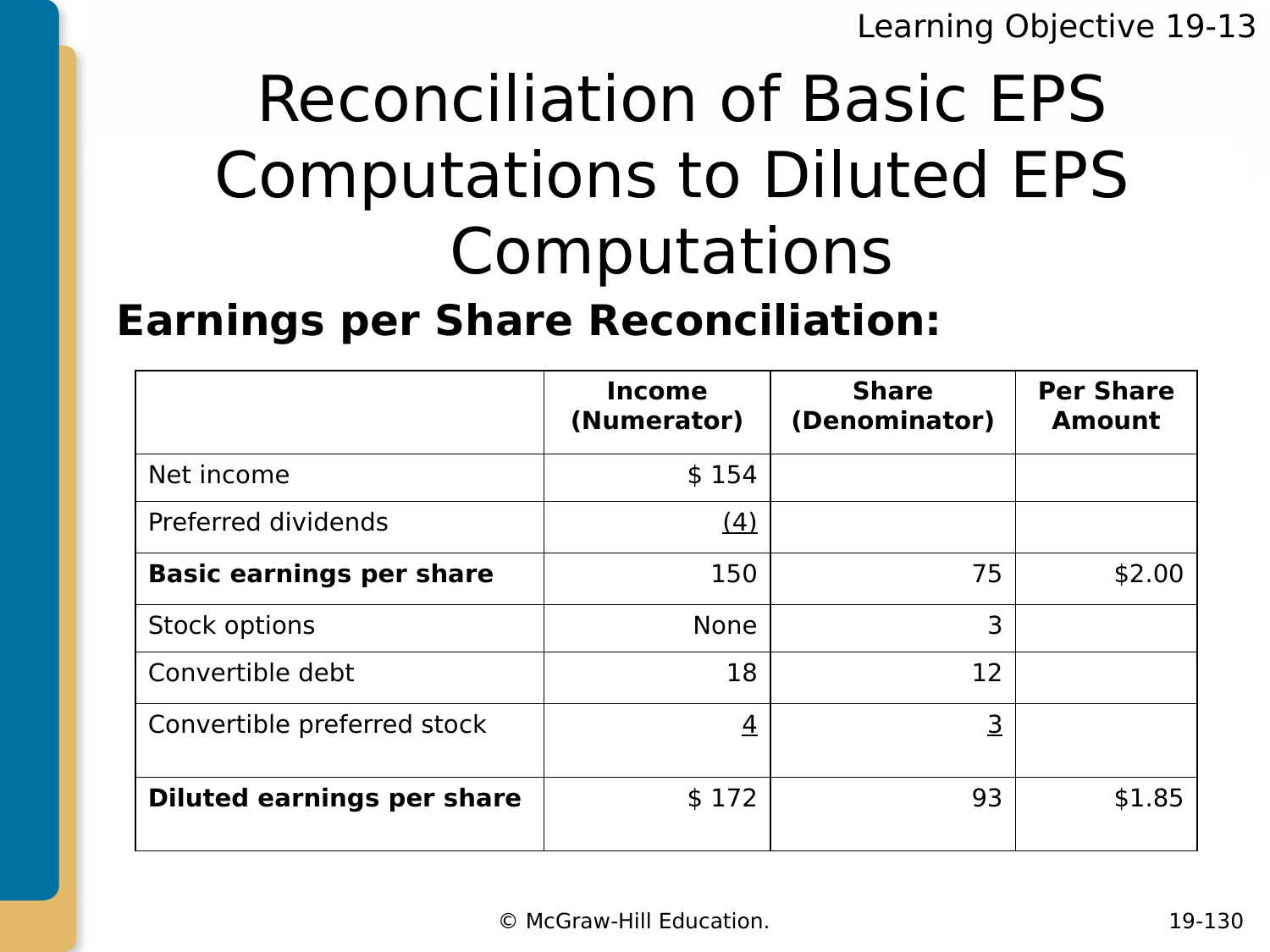

Learning Objective 19-13
# Reconciliation of Basic EPS Computations to Diluted EPS Computations
Earnings per Share Reconciliation:
|  | Income (Numerator) | Share (Denominator) | Per Share Amount |
| --- | --- | --- | --- |
| Net income | $ 154 |  |  |
| Preferred dividends | (4) |  |  |
| Basic earnings per share | 150 | 75 | $2.00 |
| Stock options | None | 3 |  |
| Convertible debt | 18 | 12 |  |
| Convertible preferred stock | 4 | 3 |  |
| Diluted earnings per share | $ 172 | 93 | $1.85 |